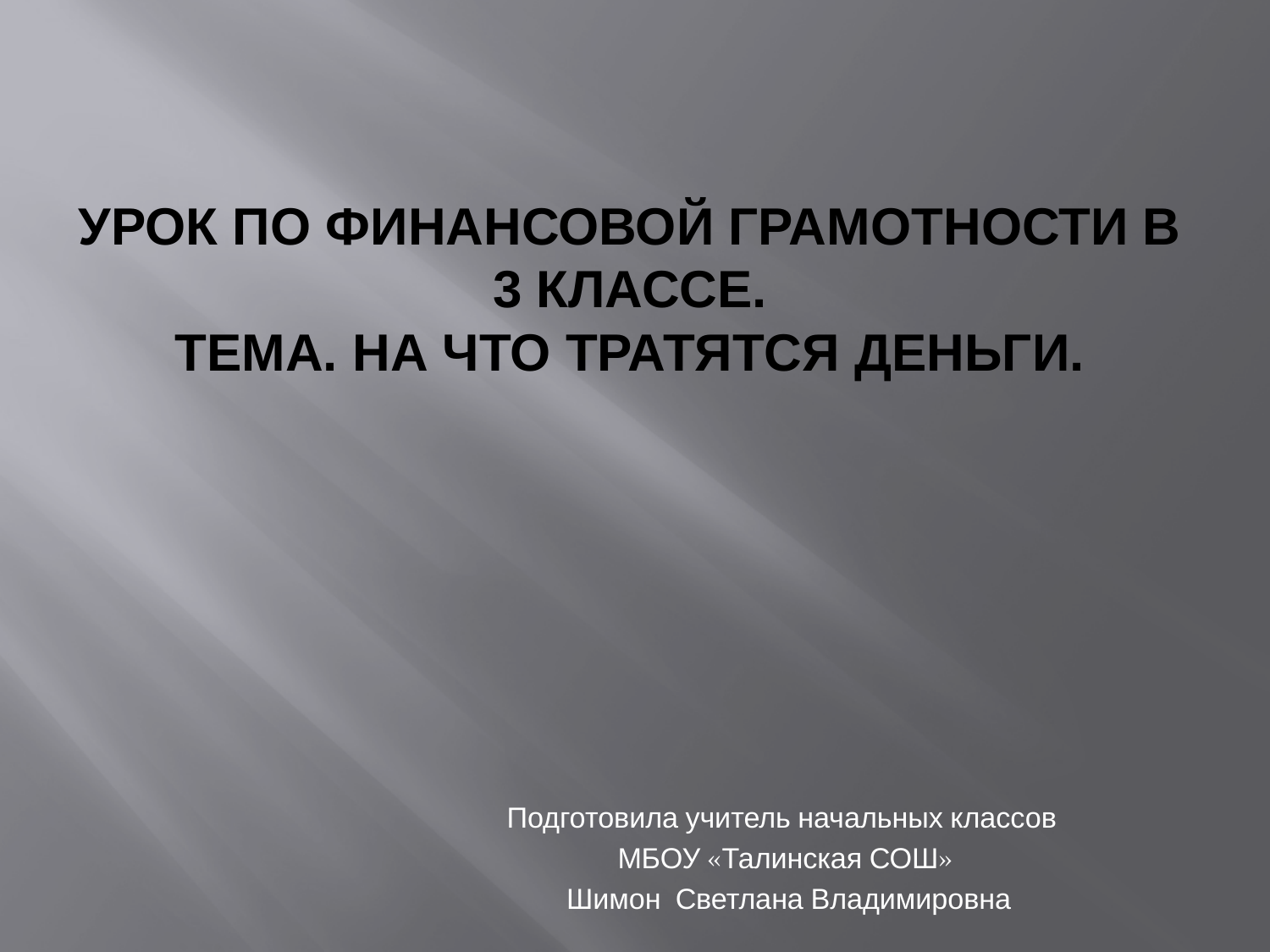

# Урок по финансовой грамотности в 3 классе. Тема. На что тратятся деньги.
Подготовила учитель начальных классов
МБОУ «Талинская СОШ»
Шимон  Светлана Владимировна